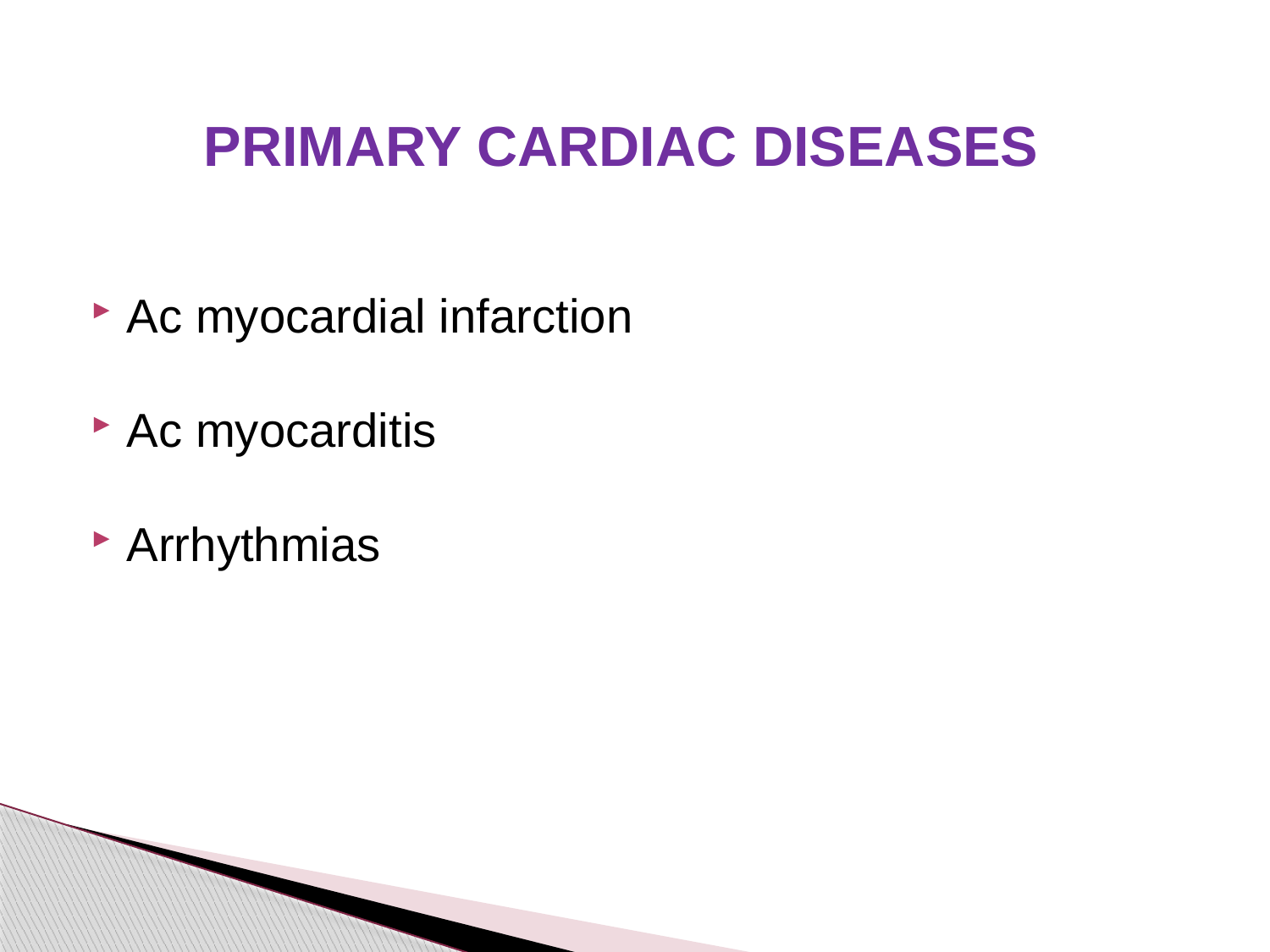

# PRIMARY CARDIAC DISEASES
Ac myocardial infarction
Ac myocarditis
Arrhythmias